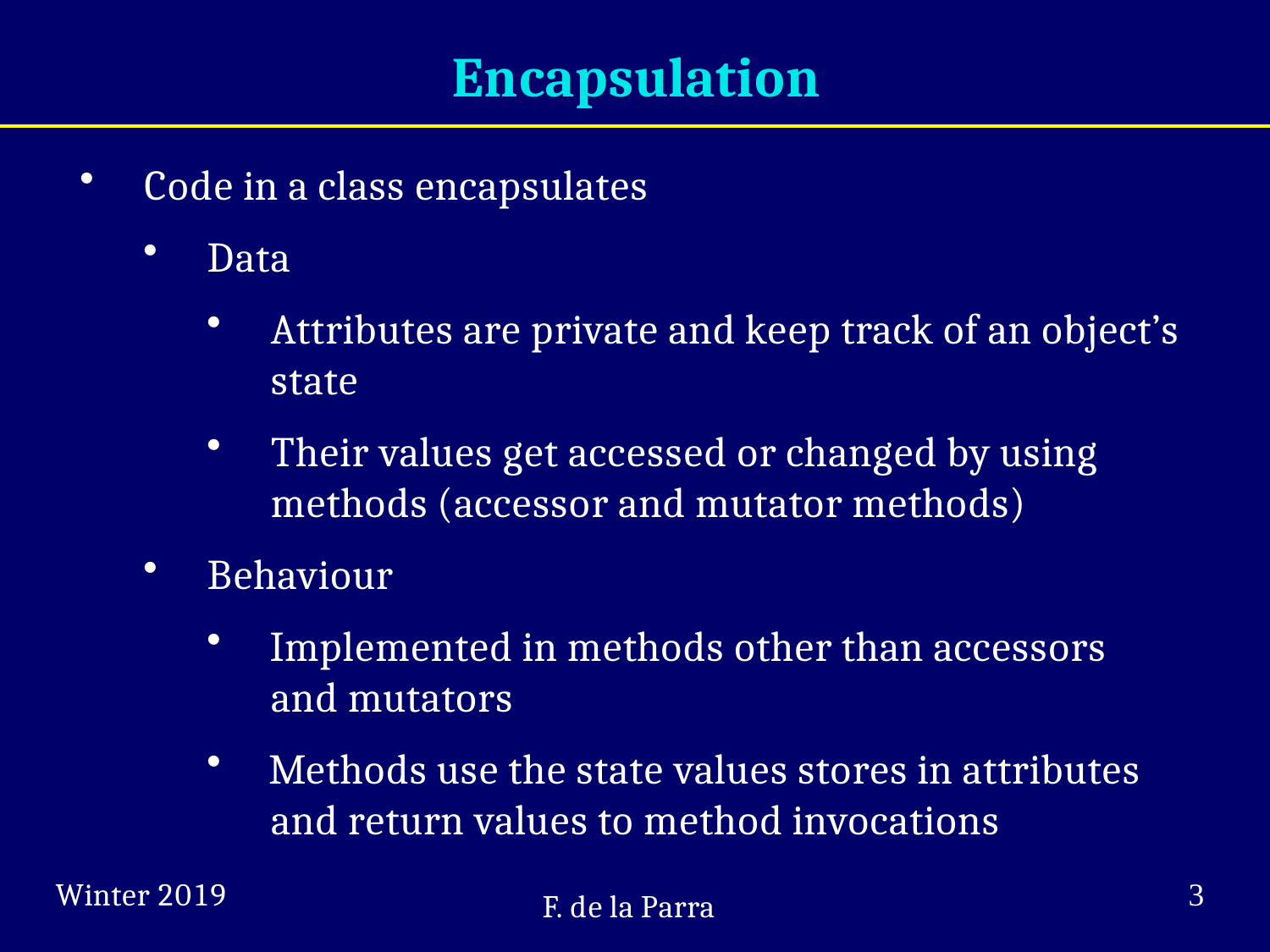

# Encapsulation
Code in a class encapsulates
Data
Attributes are private and keep track of an object’s state
Their values get accessed or changed by using methods (accessor and mutator methods)
Behaviour
Implemented in methods other than accessors and mutators
Methods use the state values stores in attributes and return values to method invocations
Winter 2019
3
F. de la Parra